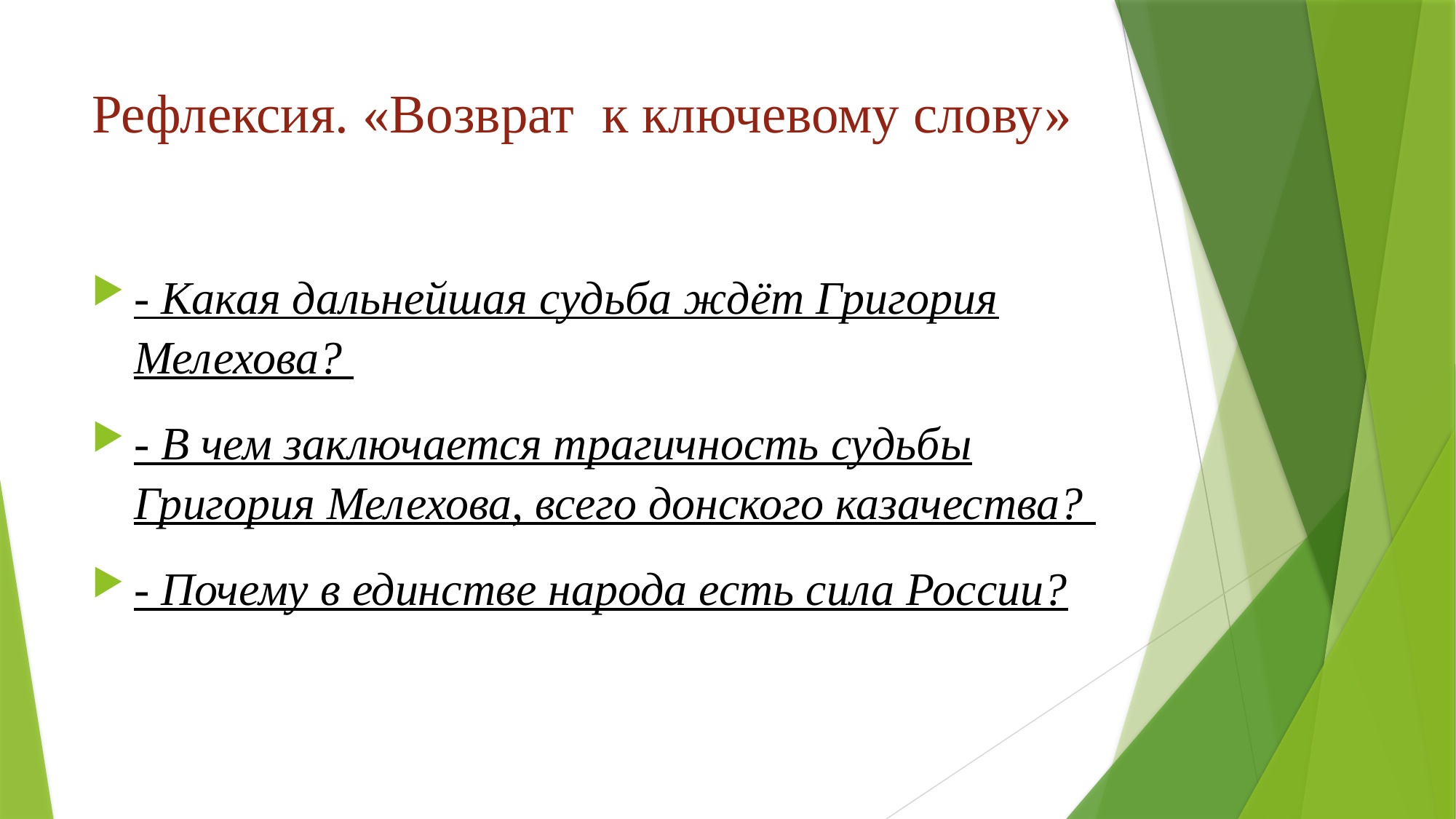

# Рефлексия. «Возврат  к ключевому слову»
- Какая дальнейшая судьба ждёт Григория Мелехова?
- В чем заключается трагичность судьбы Григория Мелехова, всего донского казачества?
- Почему в единстве народа есть сила России?